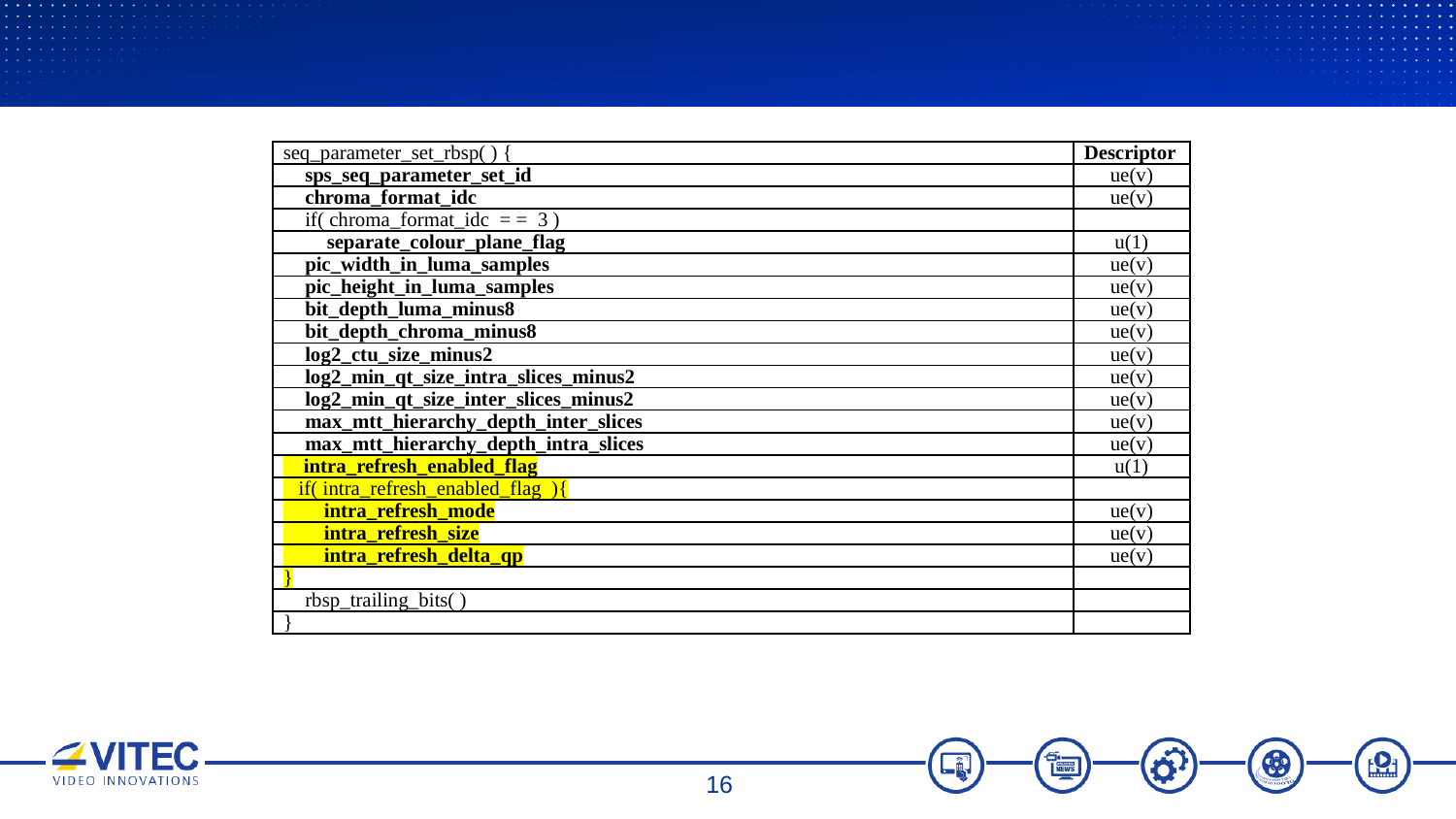

| seq\_parameter\_set\_rbsp( ) { | Descriptor |
| --- | --- |
| sps\_seq\_parameter\_set\_id | ue(v) |
| chroma\_format\_idc | ue(v) |
| if( chroma\_format\_idc = = 3 ) |  |
| separate\_colour\_plane\_flag | u(1) |
| pic\_width\_in\_luma\_samples | ue(v) |
| pic\_height\_in\_luma\_samples | ue(v) |
| bit\_depth\_luma\_minus8 | ue(v) |
| bit\_depth\_chroma\_minus8 | ue(v) |
| log2\_ctu\_size\_minus2 | ue(v) |
| log2\_min\_qt\_size\_intra\_slices\_minus2 | ue(v) |
| log2\_min\_qt\_size\_inter\_slices\_minus2 | ue(v) |
| max\_mtt\_hierarchy\_depth\_inter\_slices | ue(v) |
| max\_mtt\_hierarchy\_depth\_intra\_slices | ue(v) |
| intra\_refresh\_enabled\_flag | u(1) |
| if( intra\_refresh\_enabled\_flag ){ |  |
| intra\_refresh\_mode | ue(v) |
| intra\_refresh\_size | ue(v) |
| intra\_refresh\_delta\_qp | ue(v) |
| } |  |
| rbsp\_trailing\_bits( ) |  |
| } |  |
16